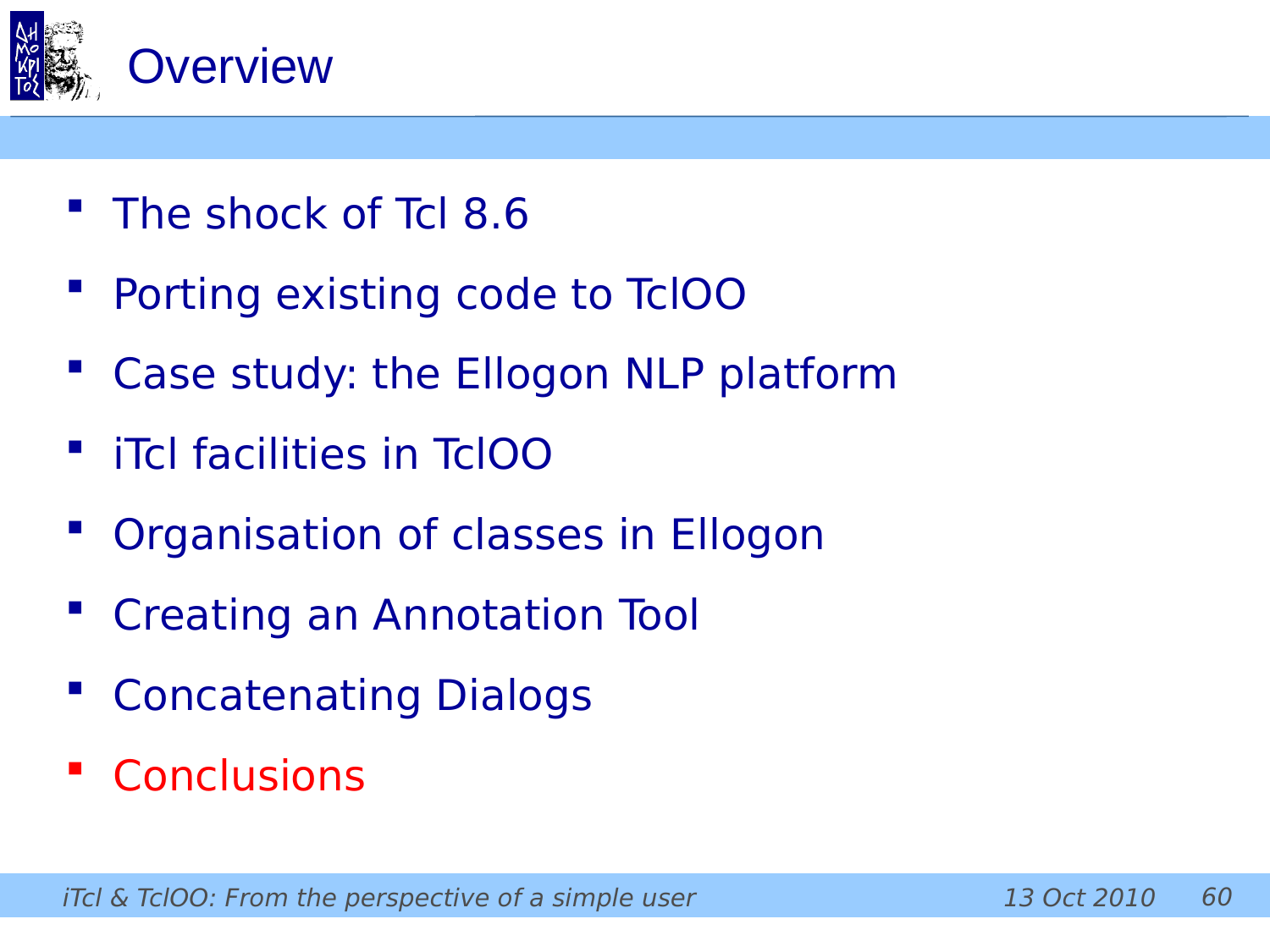

# Overview
The shock of Tcl 8.6
Porting existing code to TclOO
Case study: the Ellogon NLP platform
iTcl facilities in TclOO
Organisation of classes in Ellogon
Creating an Annotation Tool
Concatenating Dialogs
Conclusions
60
iTcl & TclOO: From the perspective of a simple user
13 Oct 2010